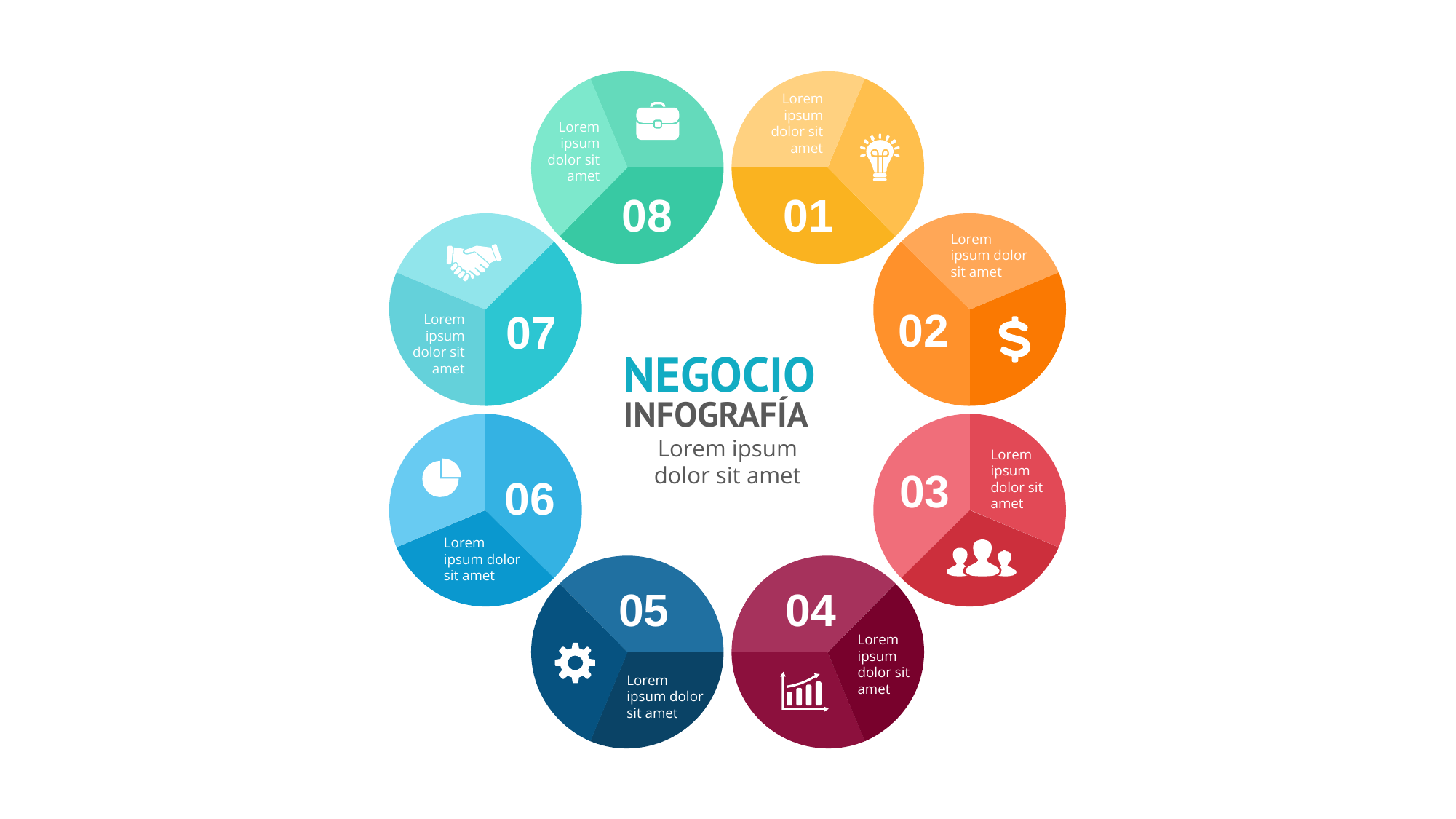

Lorem ipsum dolor sit amet

Lorem ipsum dolor sit amet

08
01

Lorem ipsum dolor sit amet

02
07
Lorem ipsum dolor sit amet

NEGOCIO
INFOGRAFÍA

Lorem ipsum dolor sit amet
Lorem ipsum dolor sit amet

03
06

Lorem ipsum dolor sit amet

05
04

Lorem ipsum dolor sit amet

Lorem ipsum dolor sit amet